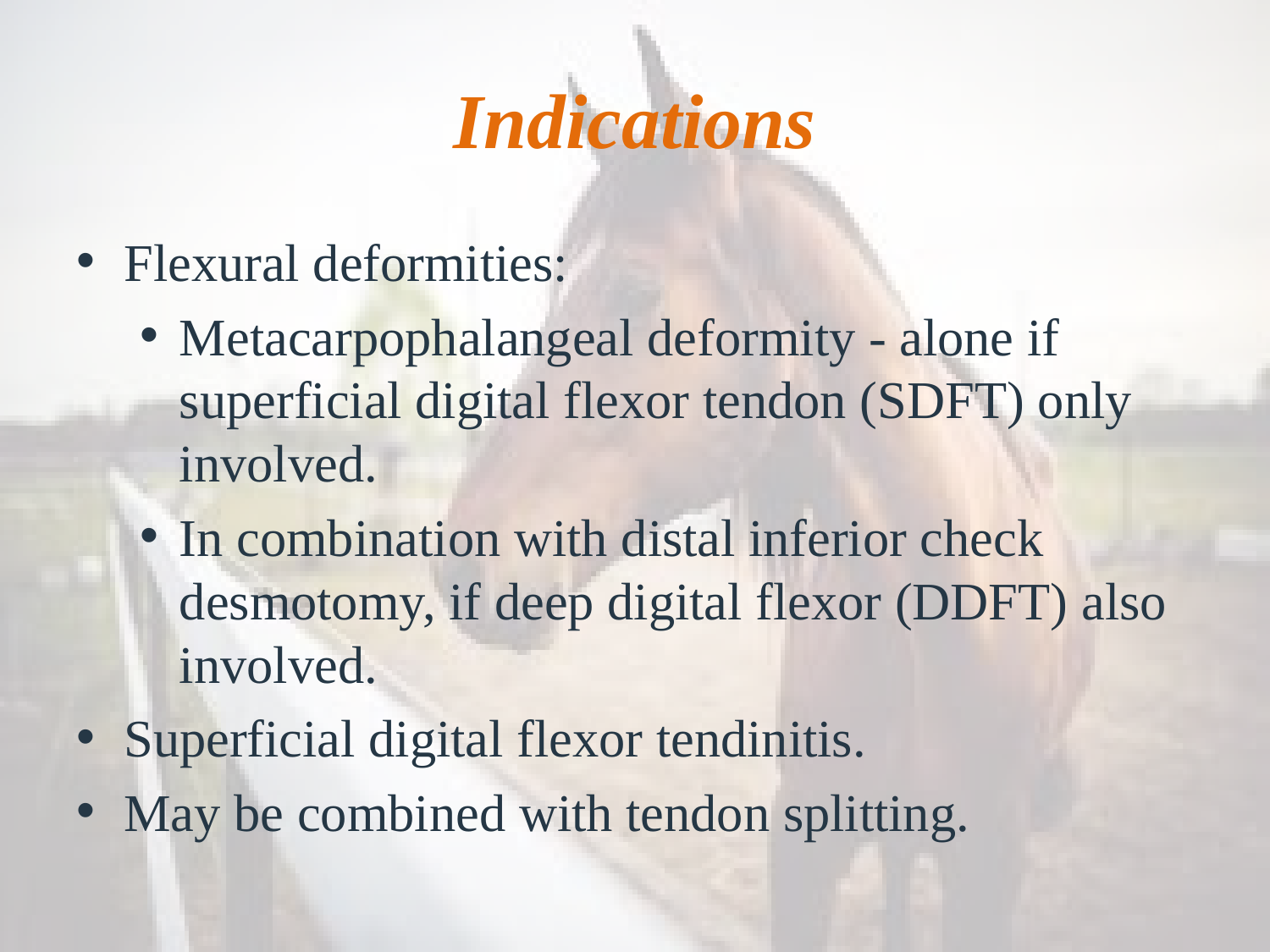

# Indications
Flexural deformities:
Metacarpophalangeal deformity - alone if superficial digital flexor tendon (SDFT) only involved.
In combination with distal inferior check desmotomy, if deep digital flexor (DDFT) also involved.
Superficial digital flexor tendinitis.
May be combined with tendon splitting.